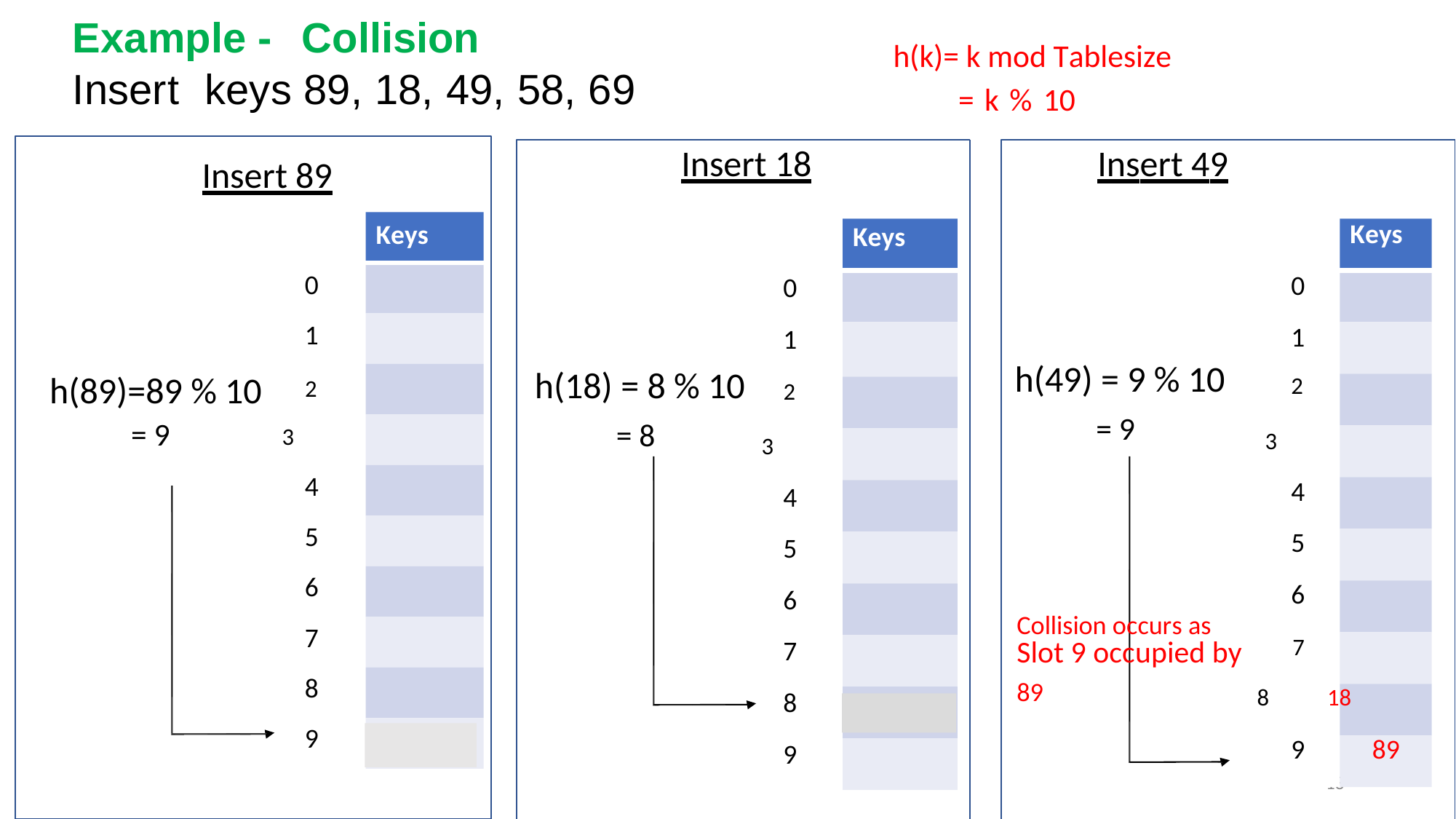

Example -
Collision
h(k)= k mod Tablesize
Insert
keys
89,
18,
49,
58,
69
=
k
%
10

Insert 89
Keys
0
1
h(89)=89 % 10     2
= 9               3
4
5
6
7
8
9

Insert 18
Keys
0
1
h(18) = 8 % 10    2
= 8              3
4
5
6
7
8
9              89

Insert 49
Keys
0
1
h(49) = 9 % 10        2
= 9                  3
4
5
6
Slot 9 occupied by       7
89                                   8          18
9          89

Collision occurs as

18

89

18